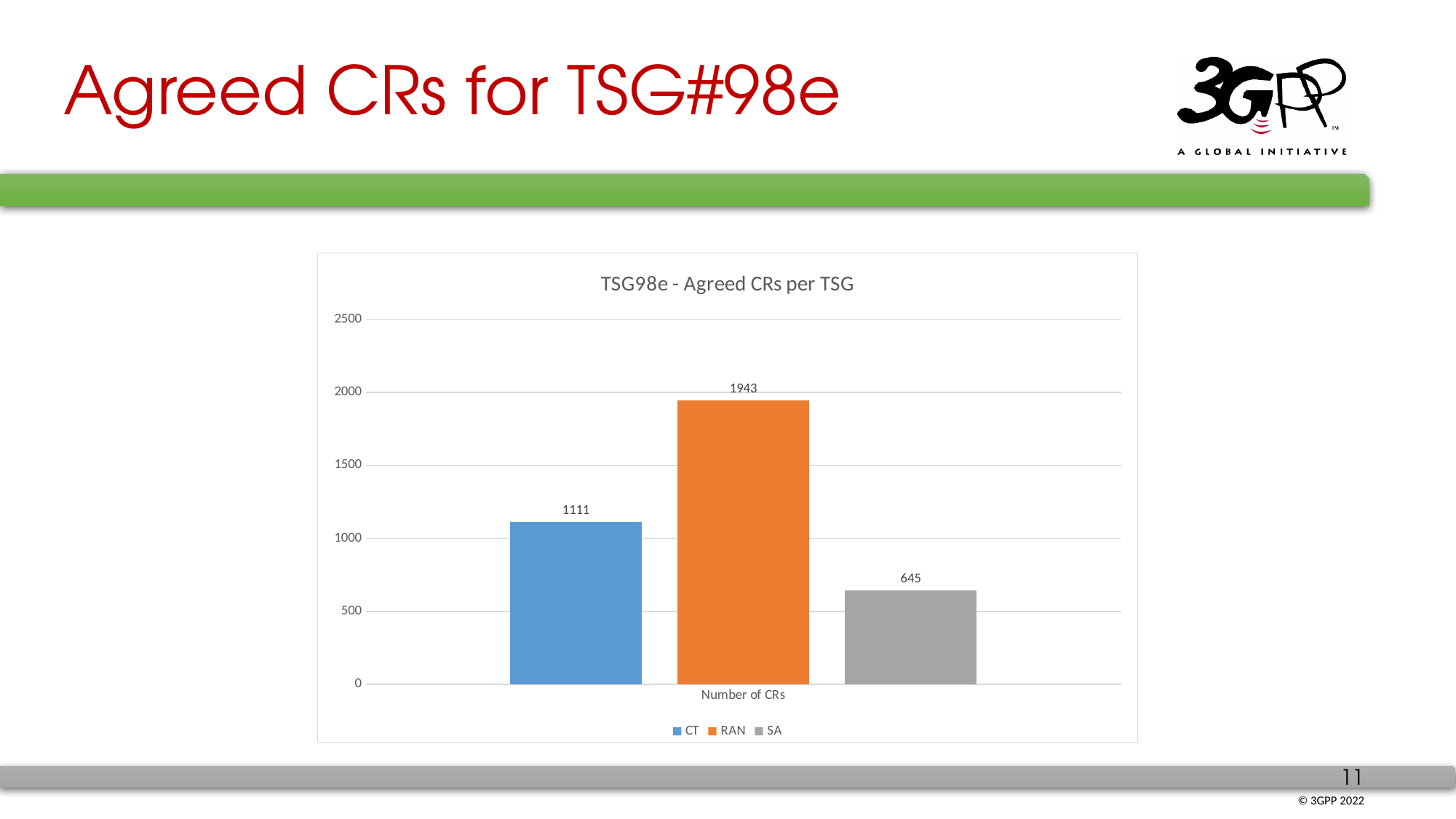

# Agreed CRs for TSG#98e

### Chart: TSG98e - Agreed CRs per TSG

| Category | CT | RAN | SA |
|---|---|---|---|
| Number of CRs | 1111.0 | 1943.0 | 645.0 |